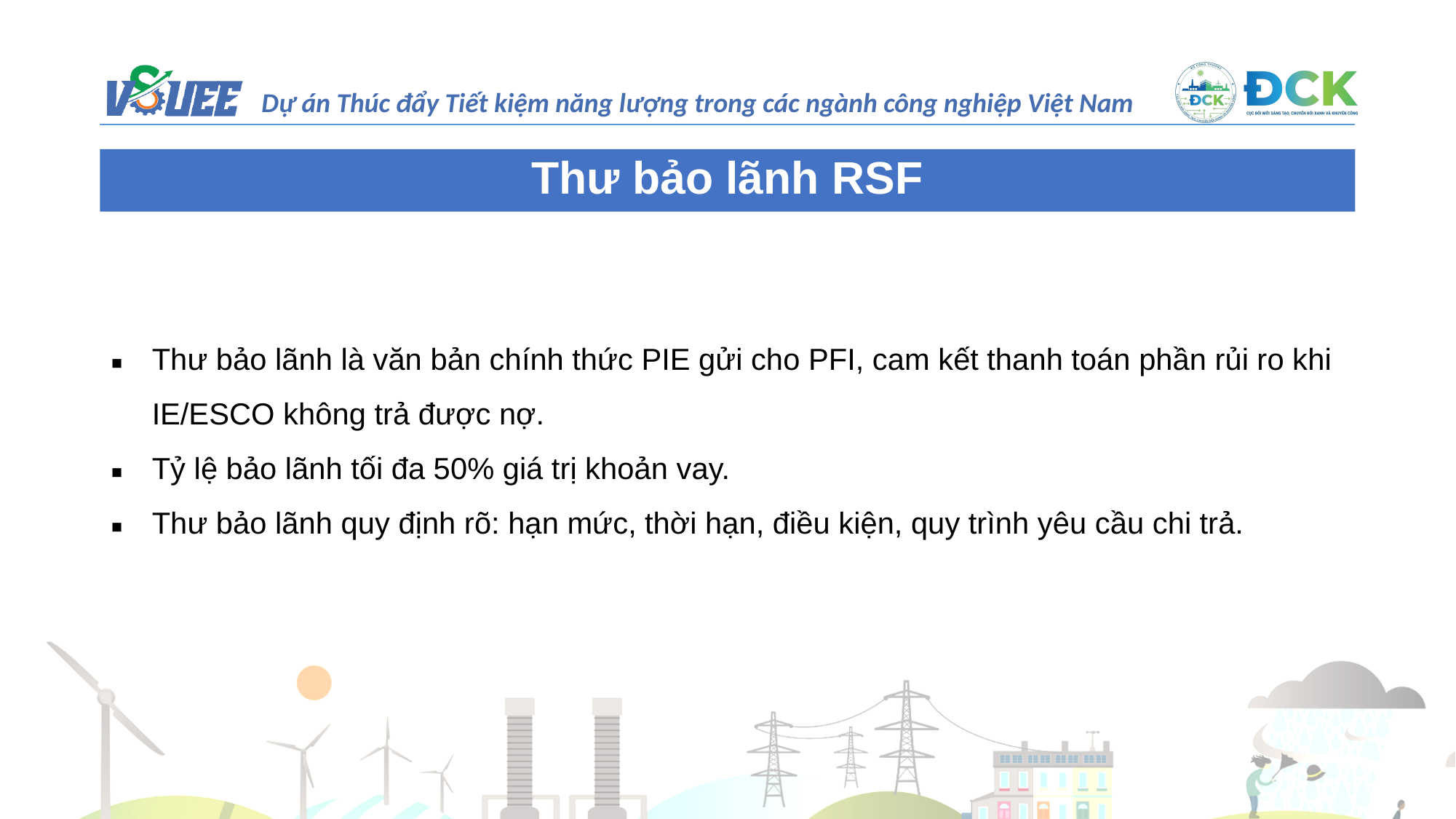

Thư bảo lãnh RSF
Thư bảo lãnh là văn bản chính thức PIE gửi cho PFI, cam kết thanh toán phần rủi ro khi IE/ESCO không trả được nợ.
Tỷ lệ bảo lãnh tối đa 50% giá trị khoản vay.
Thư bảo lãnh quy định rõ: hạn mức, thời hạn, điều kiện, quy trình yêu cầu chi trả.